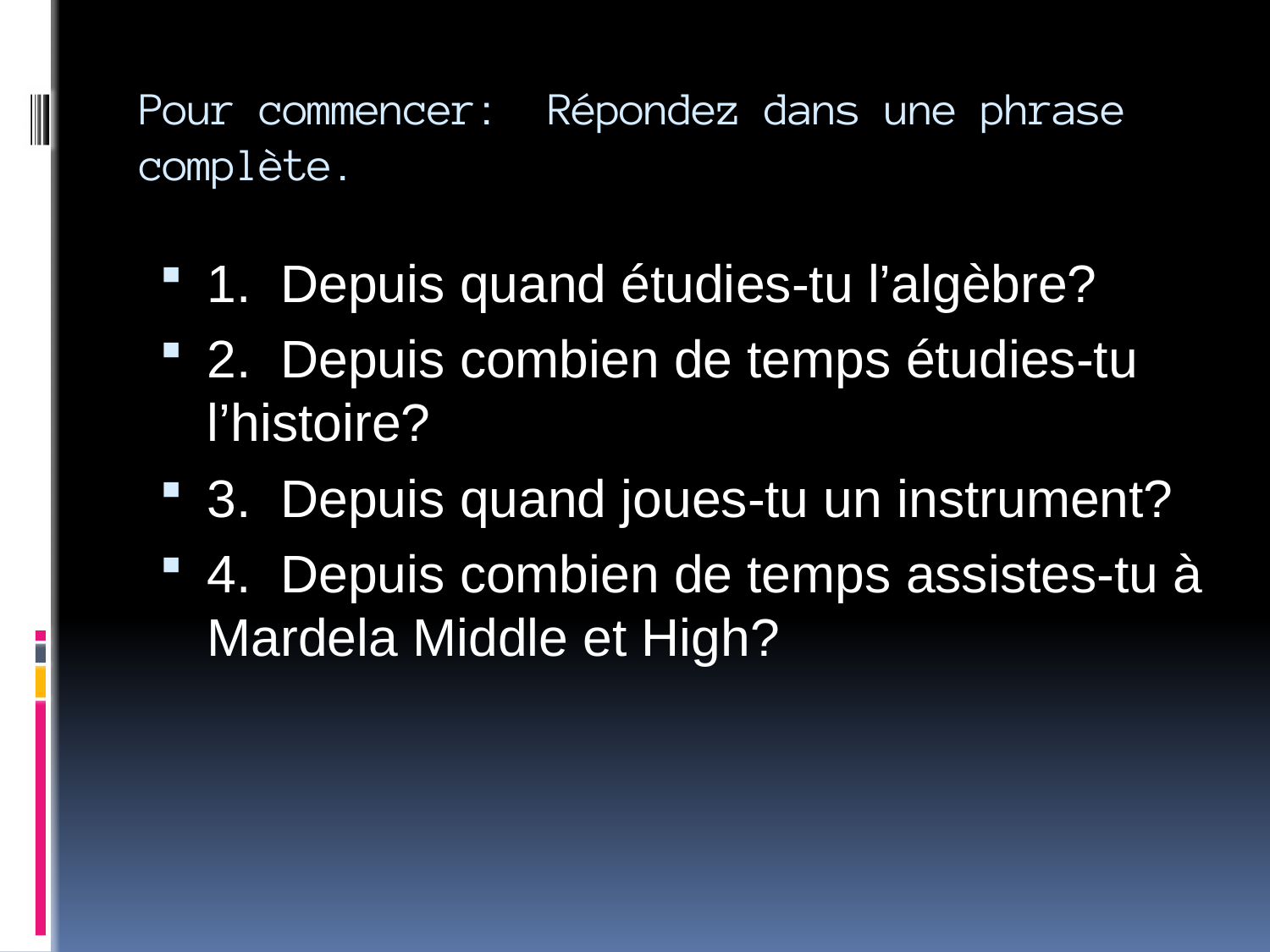

# Pour commencer:  Répondez dans une phrase complète.
1.  Depuis quand étudies-tu l’algèbre?
2.  Depuis combien de temps étudies-tu l’histoire?
3.  Depuis quand joues-tu un instrument?
4.  Depuis combien de temps assistes-tu à Mardela Middle et High?